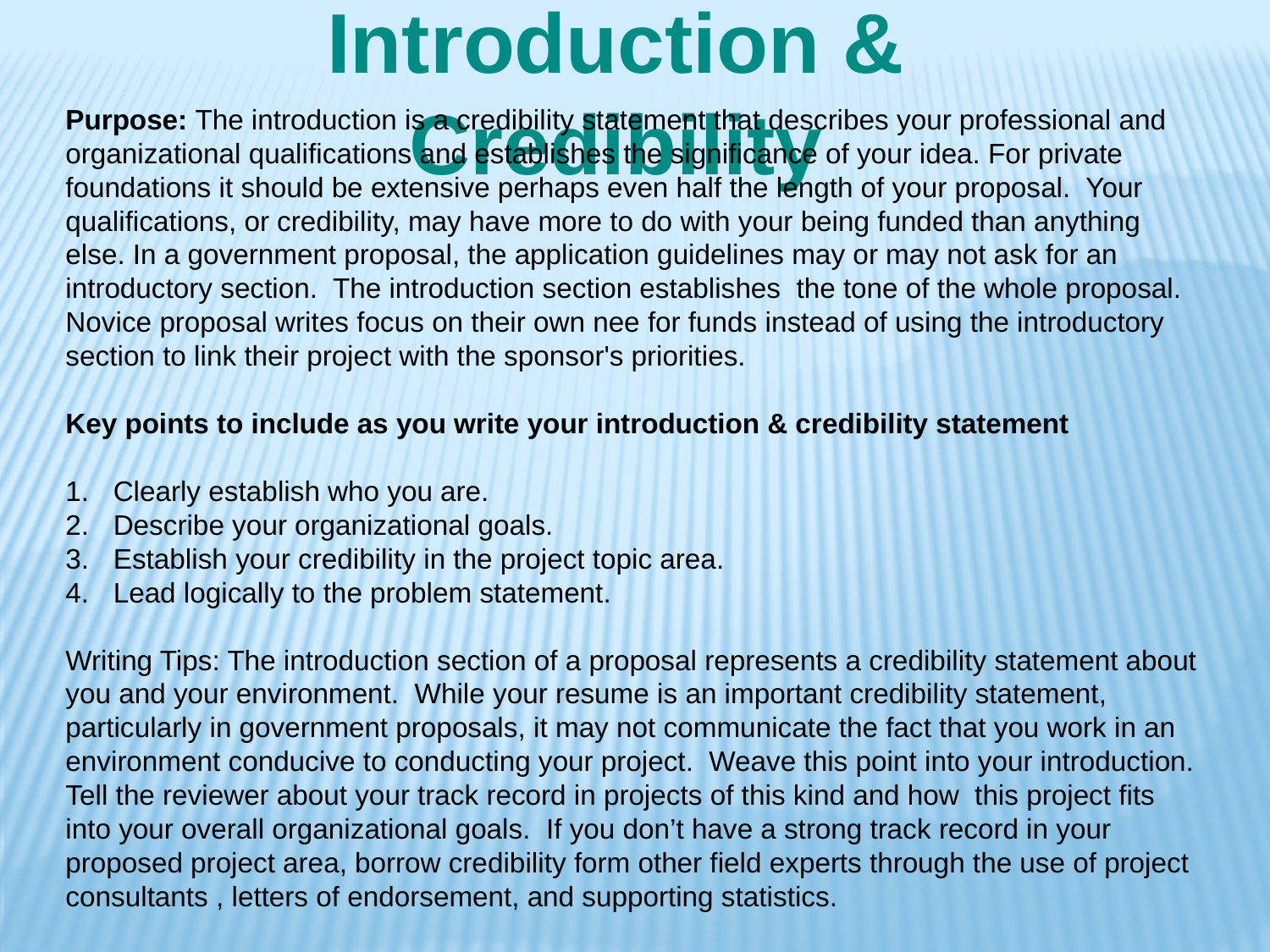

Introduction & Credibility
Purpose: The introduction is a credibility statement that describes your professional and organizational qualifications and establishes the significance of your idea. For private foundations it should be extensive perhaps even half the length of your proposal.  Your qualifications, or credibility, may have more to do with your being funded than anything else. In a government proposal, the application guidelines may or may not ask for an introductory section.  The introduction section establishes  the tone of the whole proposal.  Novice proposal writes focus on their own nee for funds instead of using the introductory section to link their project with the sponsor's priorities.

Key points to include as you write your introduction & credibility statement

Clearly establish who you are.
Describe your organizational goals.
Establish your credibility in the project topic area.
Lead logically to the problem statement.

Writing Tips: The introduction section of a proposal represents a credibility statement about you and your environment.  While your resume is an important credibility statement, particularly in government proposals, it may not communicate the fact that you work in an environment conducive to conducting your project.  Weave this point into your introduction.
Tell the reviewer about your track record in projects of this kind and how  this project fits into your overall organizational goals.  If you don’t have a strong track record in your proposed project area, borrow credibility form other field experts through the use of project consultants , letters of endorsement, and supporting statistics.